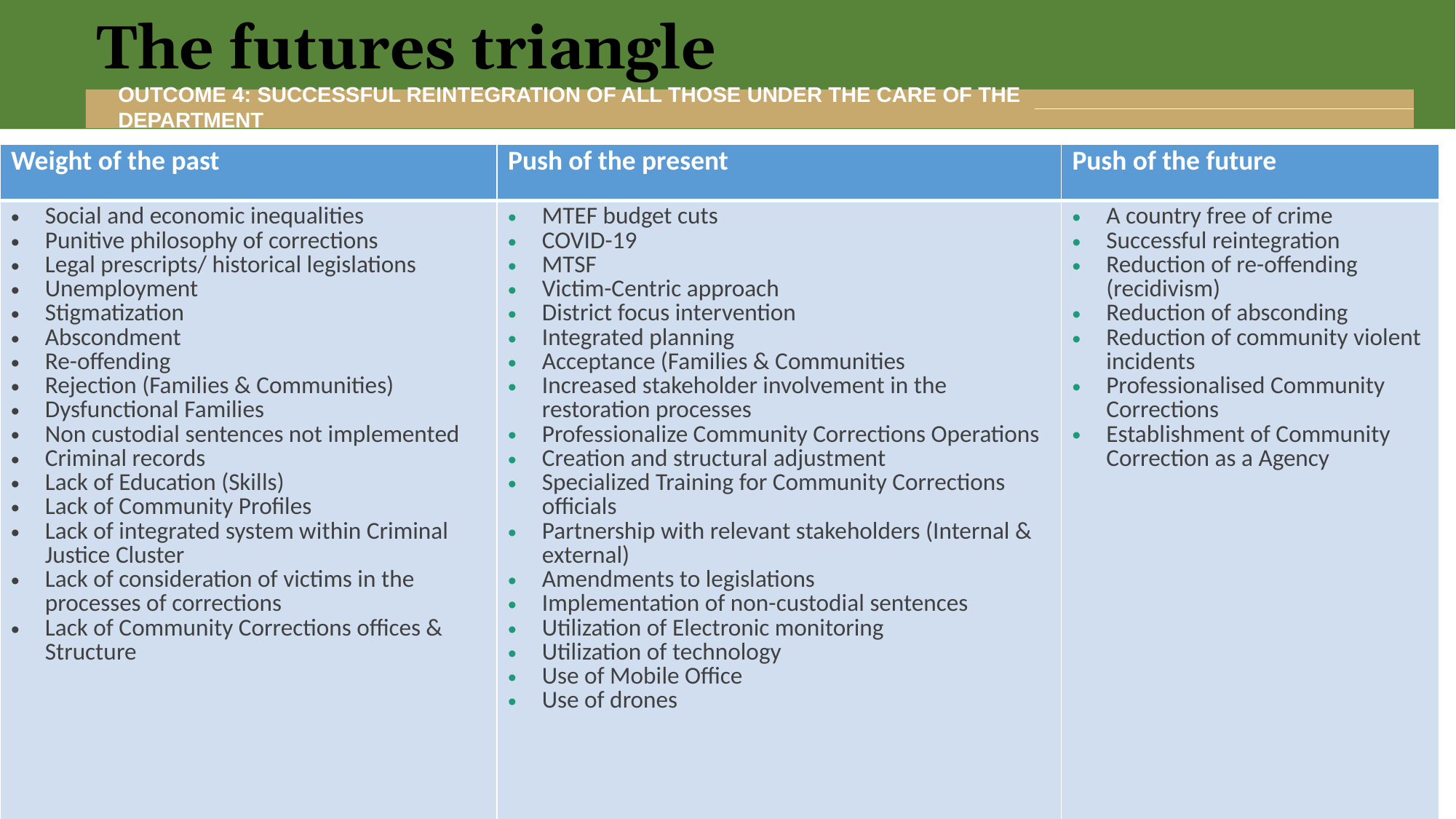

The futures triangle

OUTCOME 4: SUCCESSFUL REINTEGRATION OF ALL THOSE UNDER THE CARE OF THE DEPARTMENT
| Weight of the past | Push of the present | Push of the future |
| --- | --- | --- |
| Social and economic inequalities Punitive philosophy of corrections Legal prescripts/ historical legislations Unemployment Stigmatization Abscondment Re-offending Rejection (Families & Communities) Dysfunctional Families Non custodial sentences not implemented Criminal records Lack of Education (Skills) Lack of Community Profiles Lack of integrated system within Criminal Justice Cluster Lack of consideration of victims in the processes of corrections Lack of Community Corrections offices & Structure | MTEF budget cuts COVID-19 MTSF Victim-Centric approach District focus intervention Integrated planning Acceptance (Families & Communities Increased stakeholder involvement in the restoration processes Professionalize Community Corrections Operations Creation and structural adjustment Specialized Training for Community Corrections officials Partnership with relevant stakeholders (Internal & external) Amendments to legislations Implementation of non-custodial sentences Utilization of Electronic monitoring Utilization of technology Use of Mobile Office Use of drones | A country free of crime Successful reintegration Reduction of re-offending (recidivism) Reduction of absconding Reduction of community violent incidents Professionalised Community Corrections Establishment of Community Correction as a Agency |